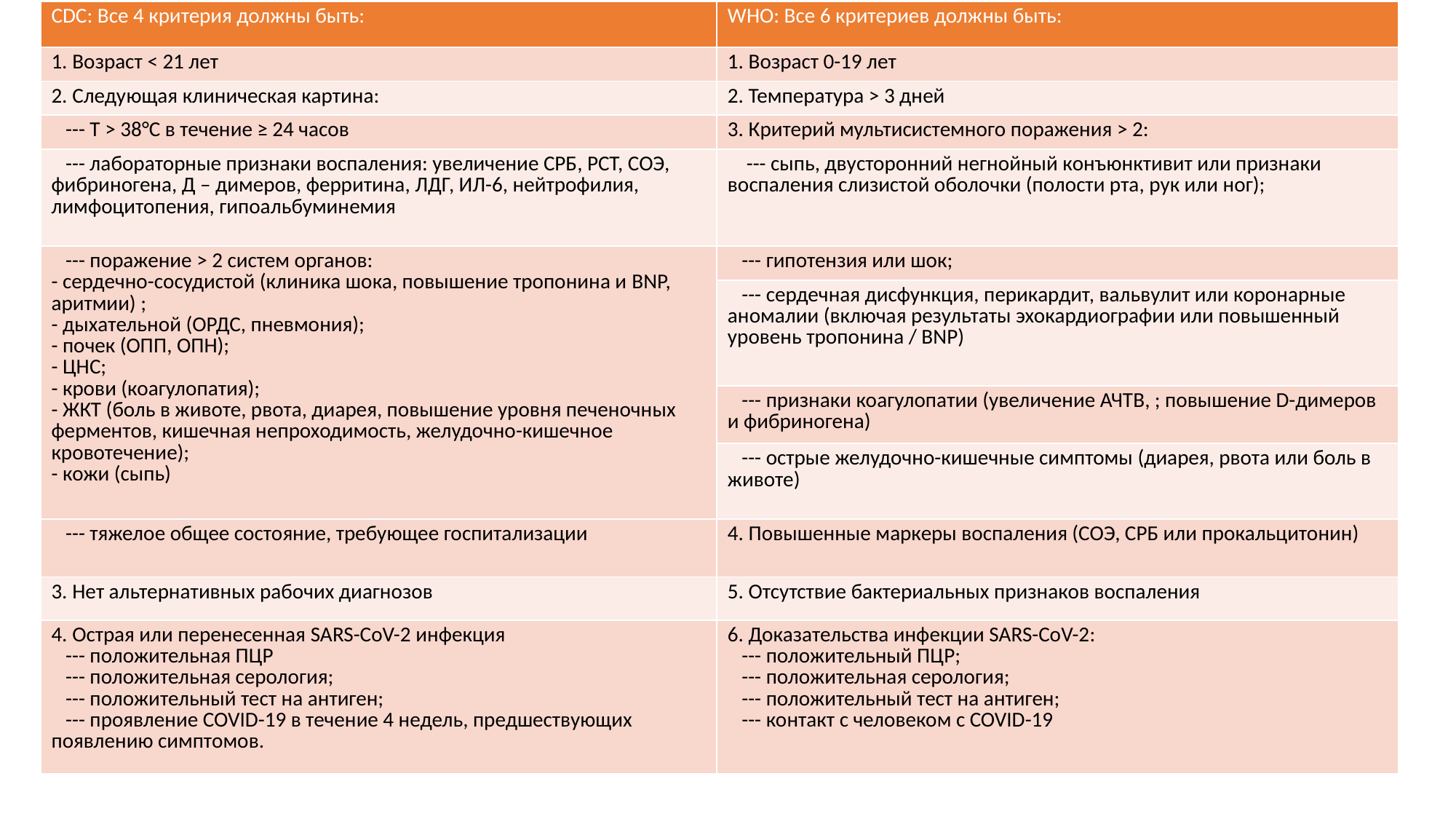

| CDC: Все 4 критерия должны быть: | WHO: Все 6 критериев должны быть: |
| --- | --- |
| 1. Возраст < 21 лет | 1. Возраст 0-19 лет |
| 2. Следующая клиническая картина: | 2. Температура > 3 дней |
| --- Т > 38°C в течение ≥ 24 часов | 3. Критерий мультисистемного поражения > 2: |
| --- лабораторные признаки воспаления: увеличение СРБ, РСТ, СОЭ, фибриногена, Д – димеров, ферритина, ЛДГ, ИЛ-6, нейтрофилия, лимфоцитопения, гипоальбуминемия | --- сыпь, двусторонний негнойный конъюнктивит или признаки воспаления слизистой оболочки (полости рта, рук или ног); |
| --- поражение > 2 систем органов: - сердечно-сосудистой (клиника шока, повышение тропонина и BNP, аритмии) ; - дыхательной (ОРДС, пневмония); - почек (ОПП, ОПН); - ЦНС; - крови (коагулопатия); - ЖКТ (боль в животе, рвота, диарея, повышение уровня печеночных ферментов, кишечная непроходимость, желудочно-кишечное кровотечение); - кожи (сыпь) | --- гипотензия или шок; |
| сердечно-сосудистой; Дыхательной (ОРДС, пневмониния | --- сердечная дисфункция, перикардит, вальвулит или коронарные аномалии (включая результаты эхокардиографии или повышенный уровень тропонина / BNP) |
|  | --- признаки коагулопатии (увеличение АЧТВ, ; повышение D-димеров и фибриногена) |
|  | --- острые желудочно-кишечные симптомы (диарея, рвота или боль в животе) |
| --- тяжелое общее состояние, требующее госпитализации | 4. Повышенные маркеры воспаления (СОЭ, СРБ или прокальцитонин) |
| 3. Нет альтернативных рабочих диагнозов | 5. Отсутствие бактериальных признаков воспаления |
| 4. Острая или перенесенная SARS-CoV-2 инфекция --- положительная ПЦР --- положительная серология; --- положительный тест на антиген; --- проявление COVID-19 в течение 4 недель, предшествующих появлению симптомов. | 6. Доказательства инфекции SARS-CoV-2: --- положительный ПЦР; --- положительная серология; --- положительный тест на антиген; --- контакт с человеком с COVID-19 |